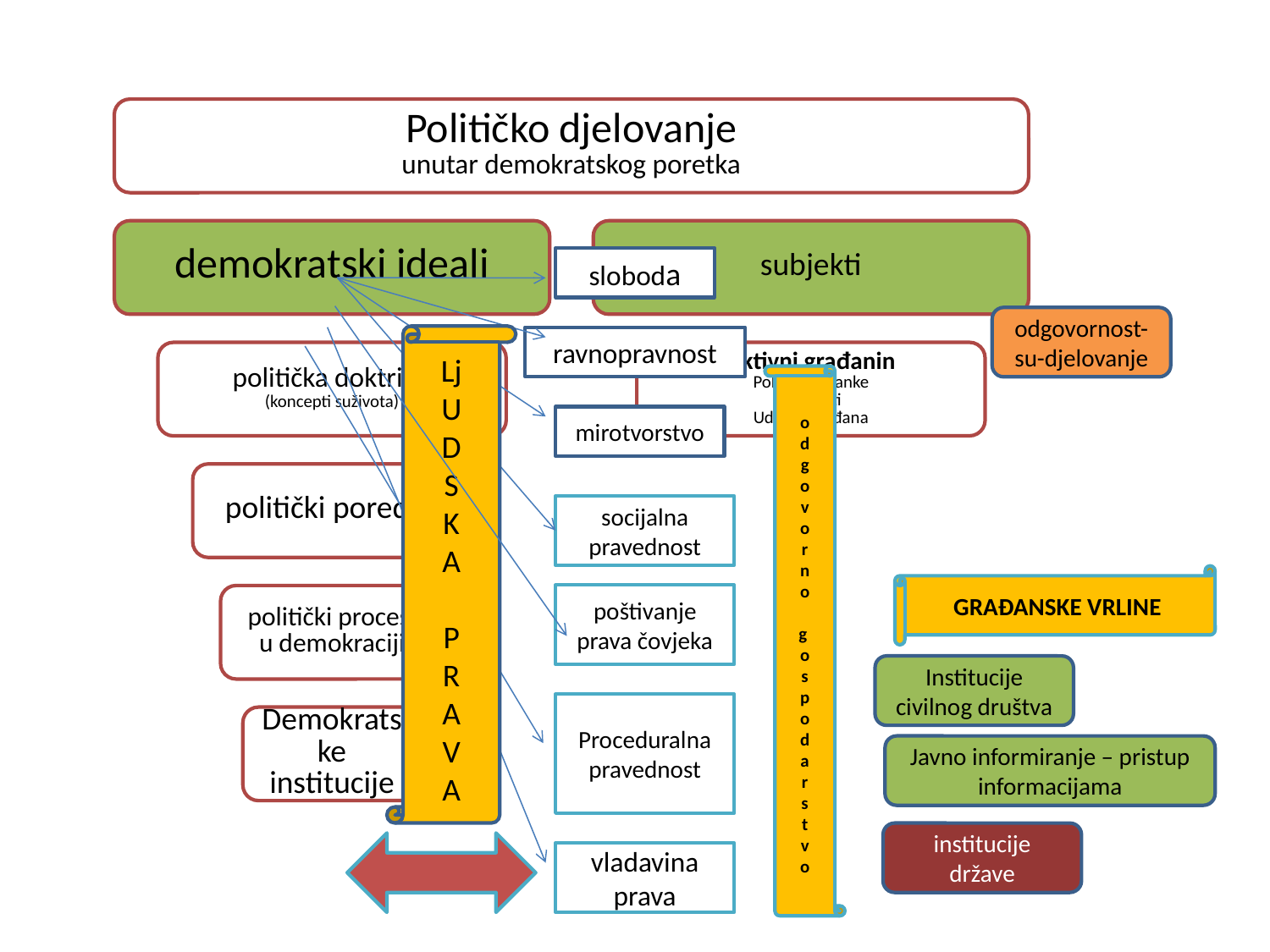

Političko djelovanje
unutar demokratskog poretka
demokratski ideali
politička doktrina
(koncepti suživota)
subjekti
Aktivni građanin
Političke stranke
Sindikati
politički poredak
politički procesi u demokraciji
Demokratske institucije
sloboda
odgovornost-
su-djelovanje
Lj
U
D
S
K
A

P
R
A
V
A
ravnopravnost
o
d
g
o
v
o
r
n
o

g
o
s
p
o
d
a
r
s
t
v
o
mirotvorstvo
socijalna pravednost
GRAĐANSKE VRLINE
poštivanje prava čovjeka
Institucije civilnog društva
Proceduralna pravednost
Javno informiranje – pristup informacijama
institucije države

vladavina prava